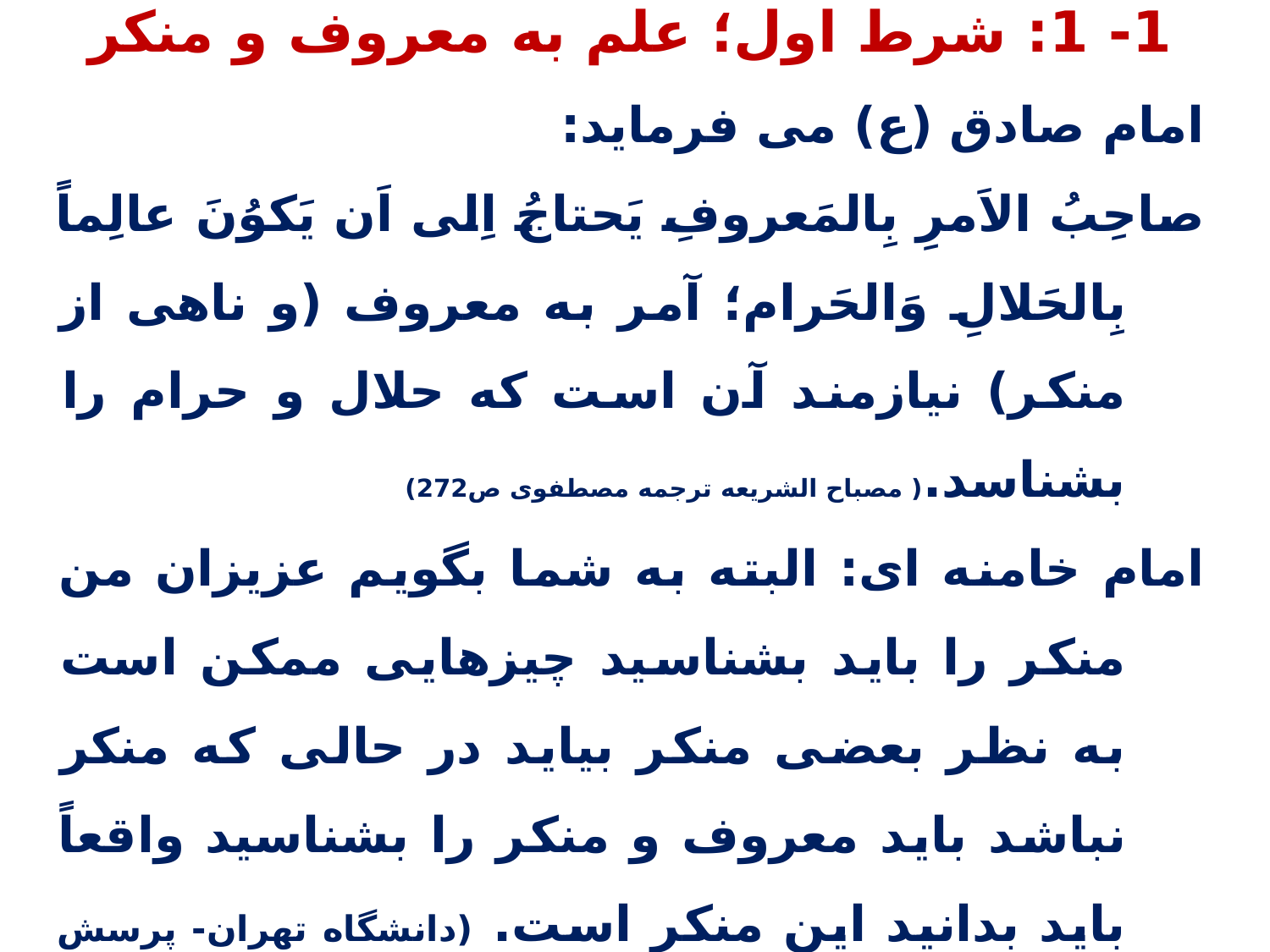

1- 1: شرط اول؛ علم به معروف و منکر
امام صادق (ع) می فرماید:
صاحِبُ الاَمرِ بِالمَعروفِ یَحتاجُ اِلی اَن یَکوُنَ عالِماً بِالحَلالِ وَالحَرام؛ آمر به معروف (و ناهی از منکر) نیازمند آن است که حلال و حرام را بشناسد.( مصباح الشریعه ترجمه مصطفوی ص272)
امام خامنه ای: البته به شما بگویم عزیزان من منکر را باید بشناسید چیزهایی ممکن است به نظر بعضی منکر بیاید در حالی که منکر نباشد باید معروف و منکر را بشناسید واقعاً باید بدانید این منکر است. (دانشگاه تهران- پرسش و پاسخ 22/2/1382)